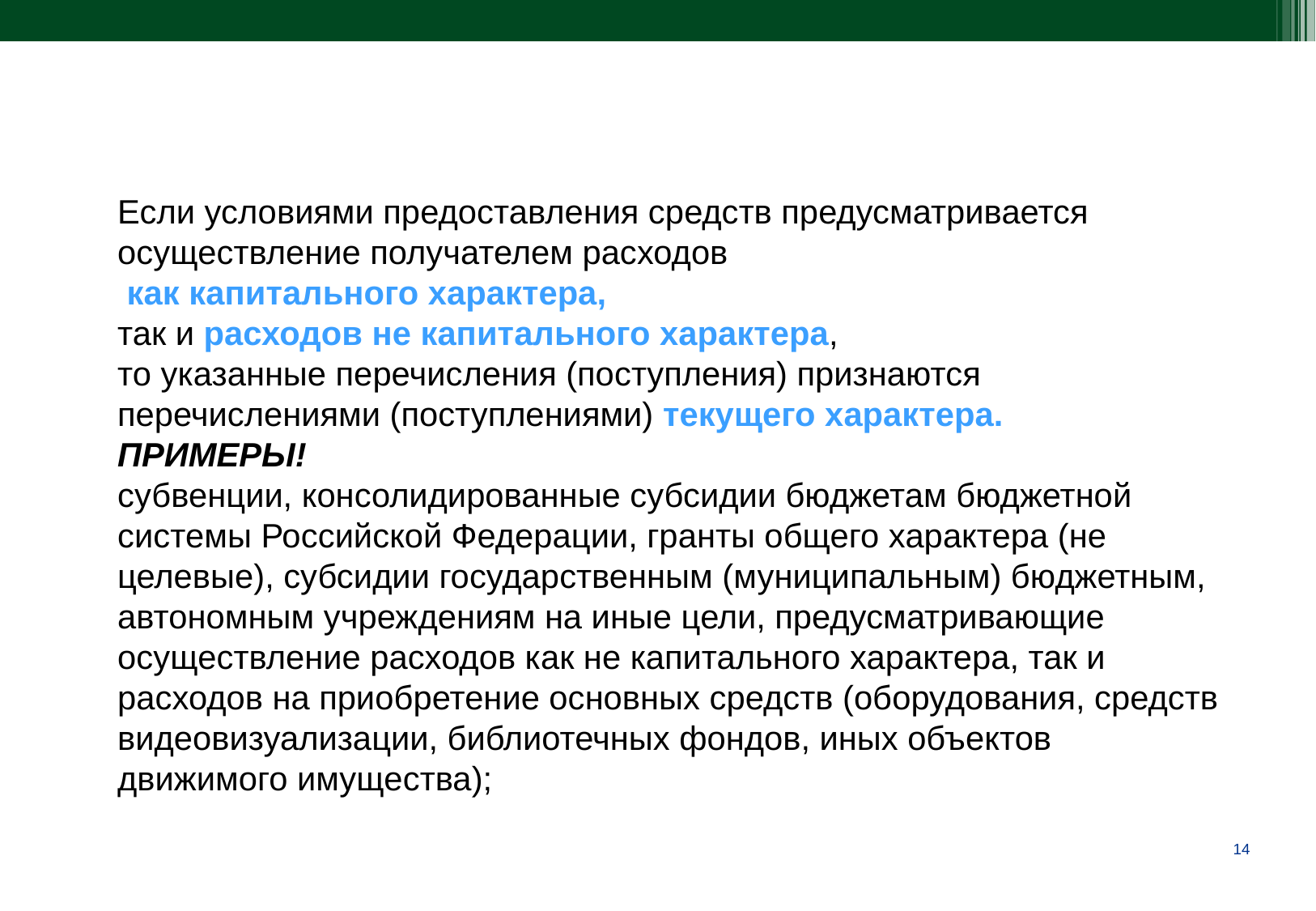

Если условиями предоставления средств предусматривается осуществление получателем расходов
 как капитального характера,
так и расходов не капитального характера,
то указанные перечисления (поступления) признаются перечислениями (поступлениями) текущего характера.
ПРИМЕРЫ!
субвенции, консолидированные субсидии бюджетам бюджетной системы Российской Федерации, гранты общего характера (не целевые), субсидии государственным (муниципальным) бюджетным, автономным учреждениям на иные цели, предусматривающие осуществление расходов как не капитального характера, так и расходов на приобретение основных средств (оборудования, средств видеовизуализации, библиотечных фондов, иных объектов движимого имущества);